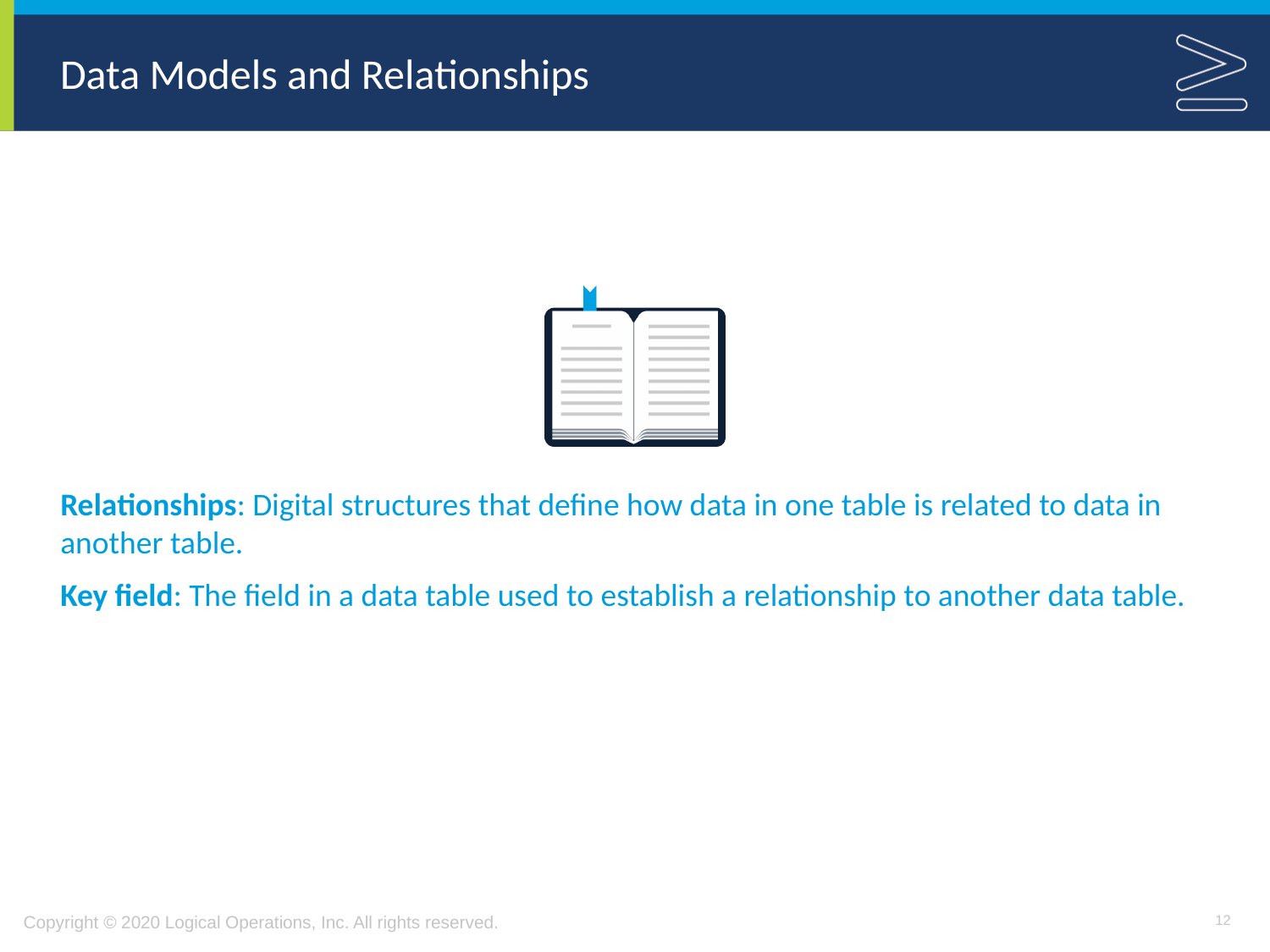

# Data Models and Relationships
Relationships: Digital structures that define how data in one table is related to data in another table.
Key field: The field in a data table used to establish a relationship to another data table.
12